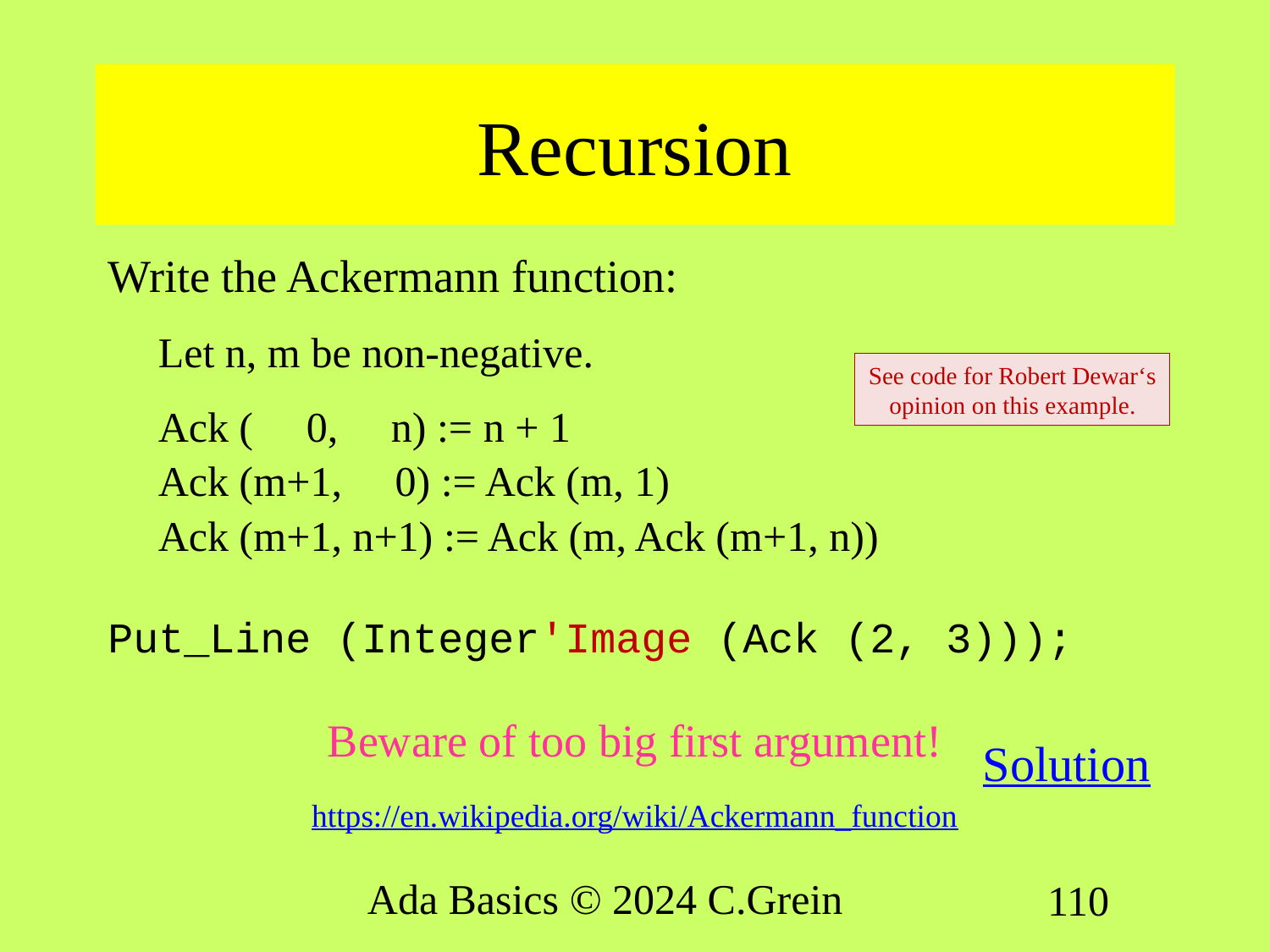

# Recursion
Write the Ackermann function:

Let n, m be non-negative.

Ack (     0,     n) := n + 1
Ack (m+1,     0) := Ack (m, 1)
Ack (m+1, n+1) := Ack (m, Ack (m+1, n))

Put_Line (Integer'Image (Ack (2, 3)));

Beware of too big first argument!

https://en.wikipedia.org/wiki/Ackermann_function

See code for Robert Dewar‘s opinion on this example.
Solution
Ada Basics © 2024 C.Grein
110